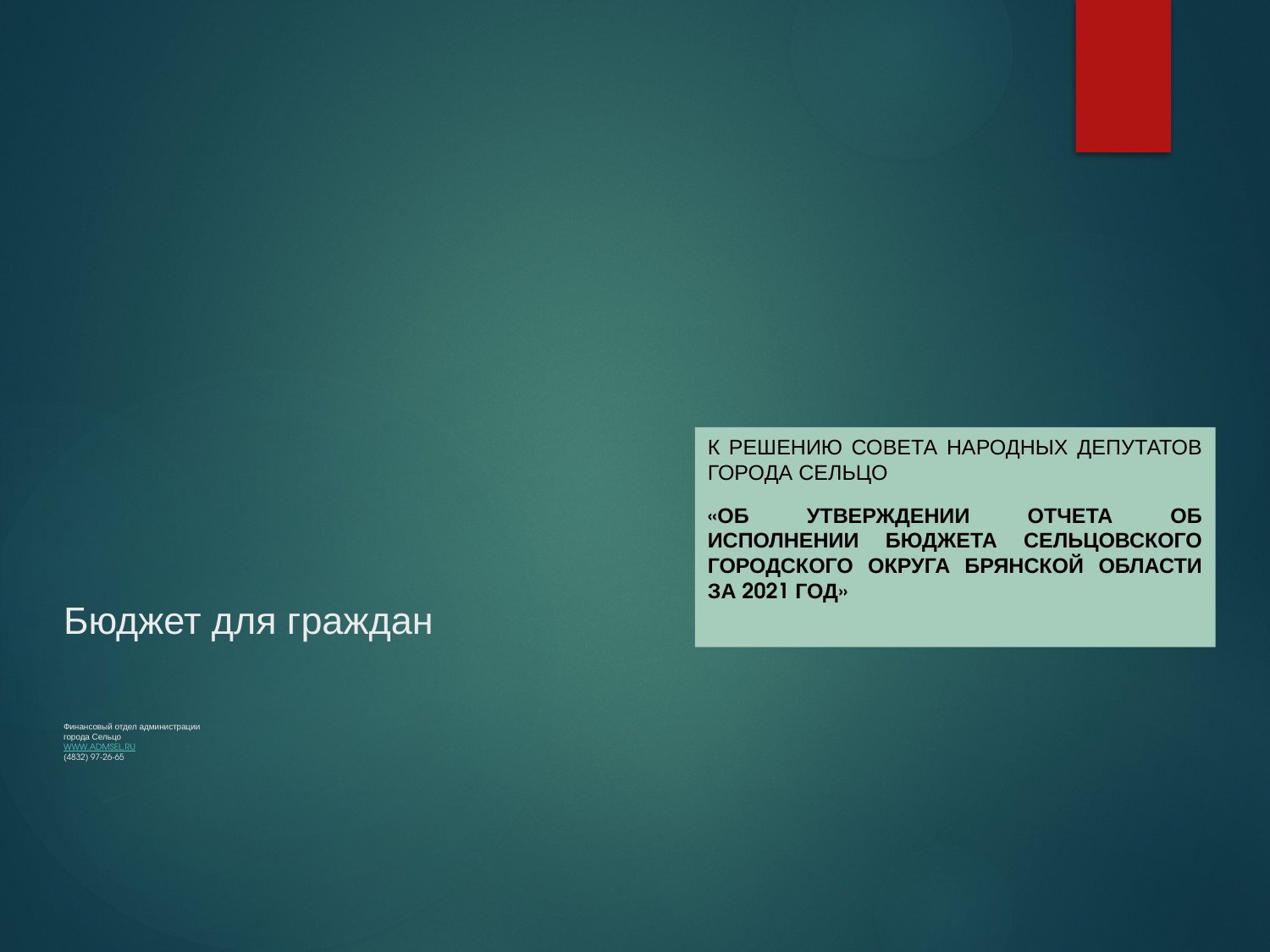

# Бюджет для граждан Финансовый отдел администрации города Сельцо www.admsel.ru (4832) 97-26-65
К Решению Совета народных депутатов города Сельцо
«Об утверждении отчета об исполнении бюджета Сельцовского городского округа Брянской области за 2021 год»